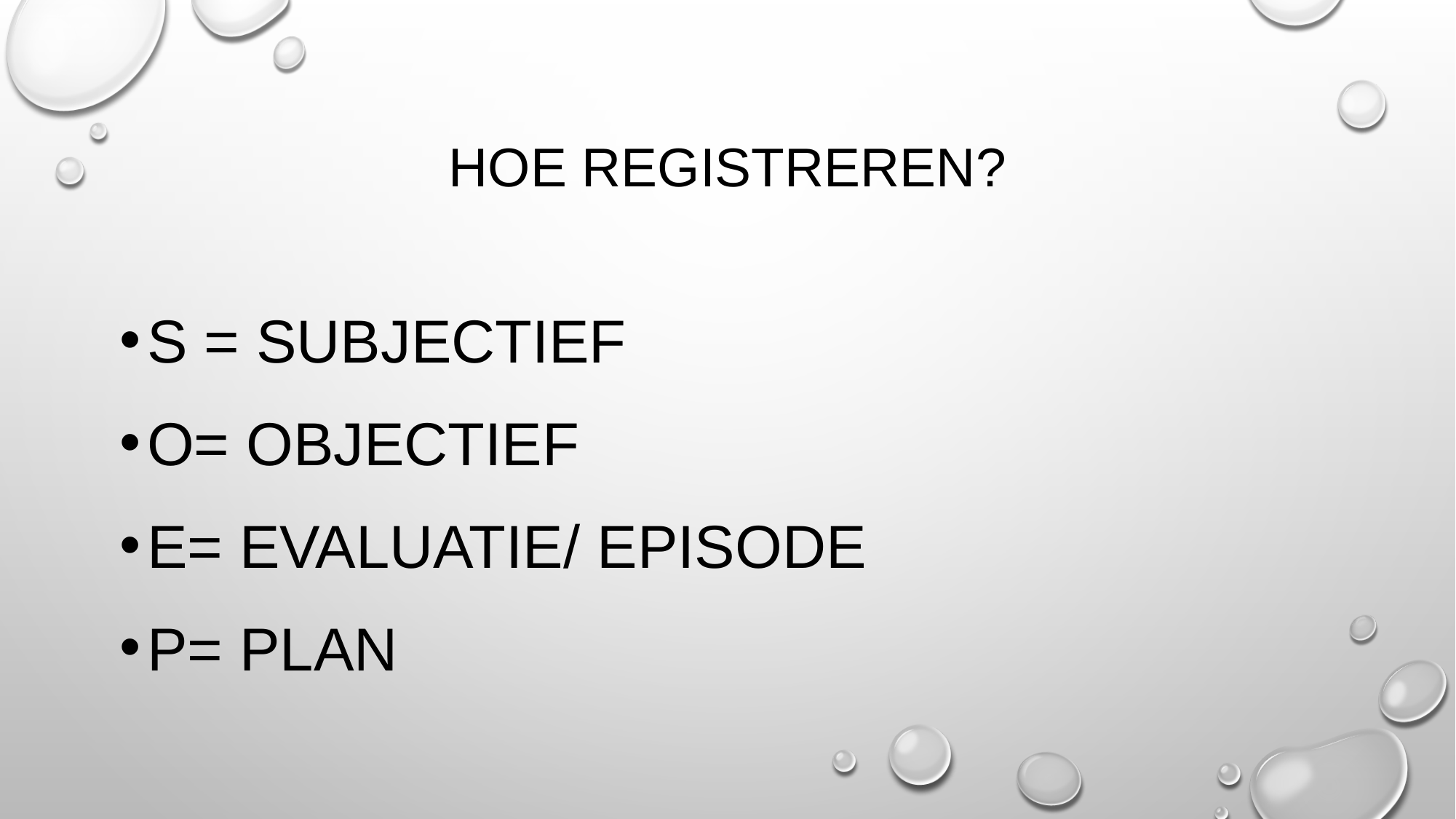

# Hoe registreren?
S = subjectief
O= objectief
E= evaluatie/ episode
P= plan